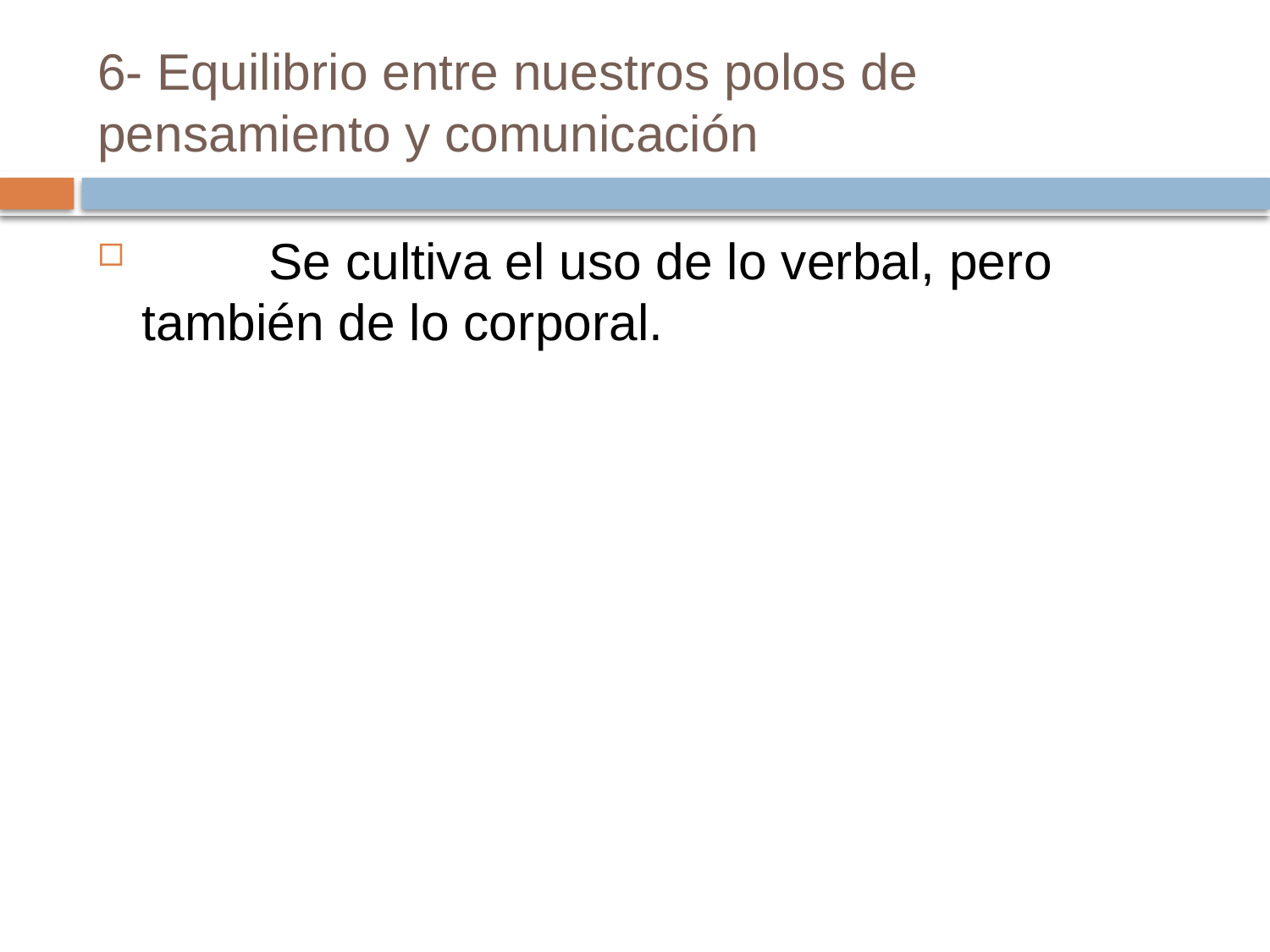

# 6- Equilibrio entre nuestros polos de pensamiento y comunicación
	Se cultiva el uso de lo verbal, pero también de lo corporal.